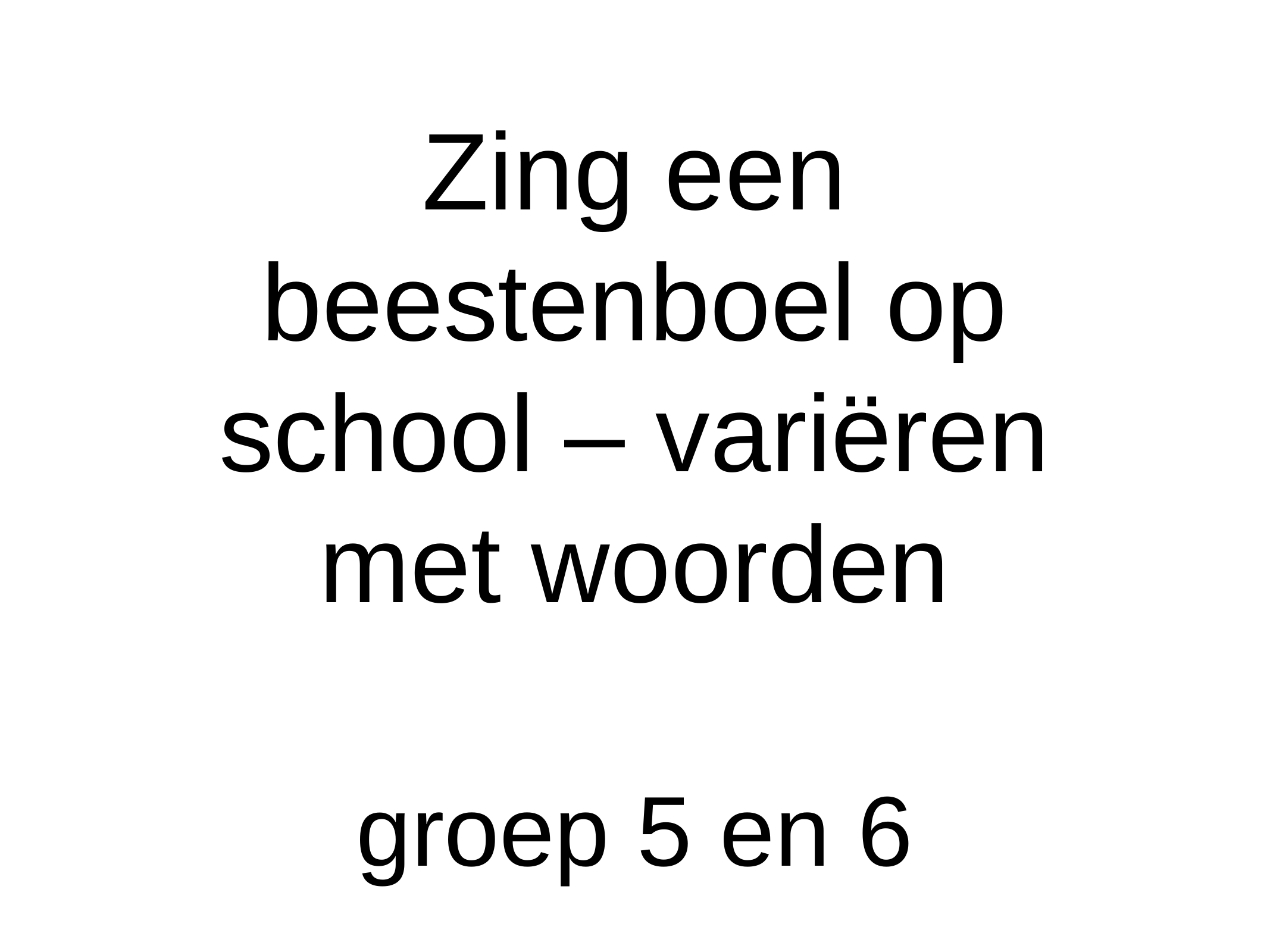

# Zing een beestenboel op school – variëren met woorden groep 5 en 6